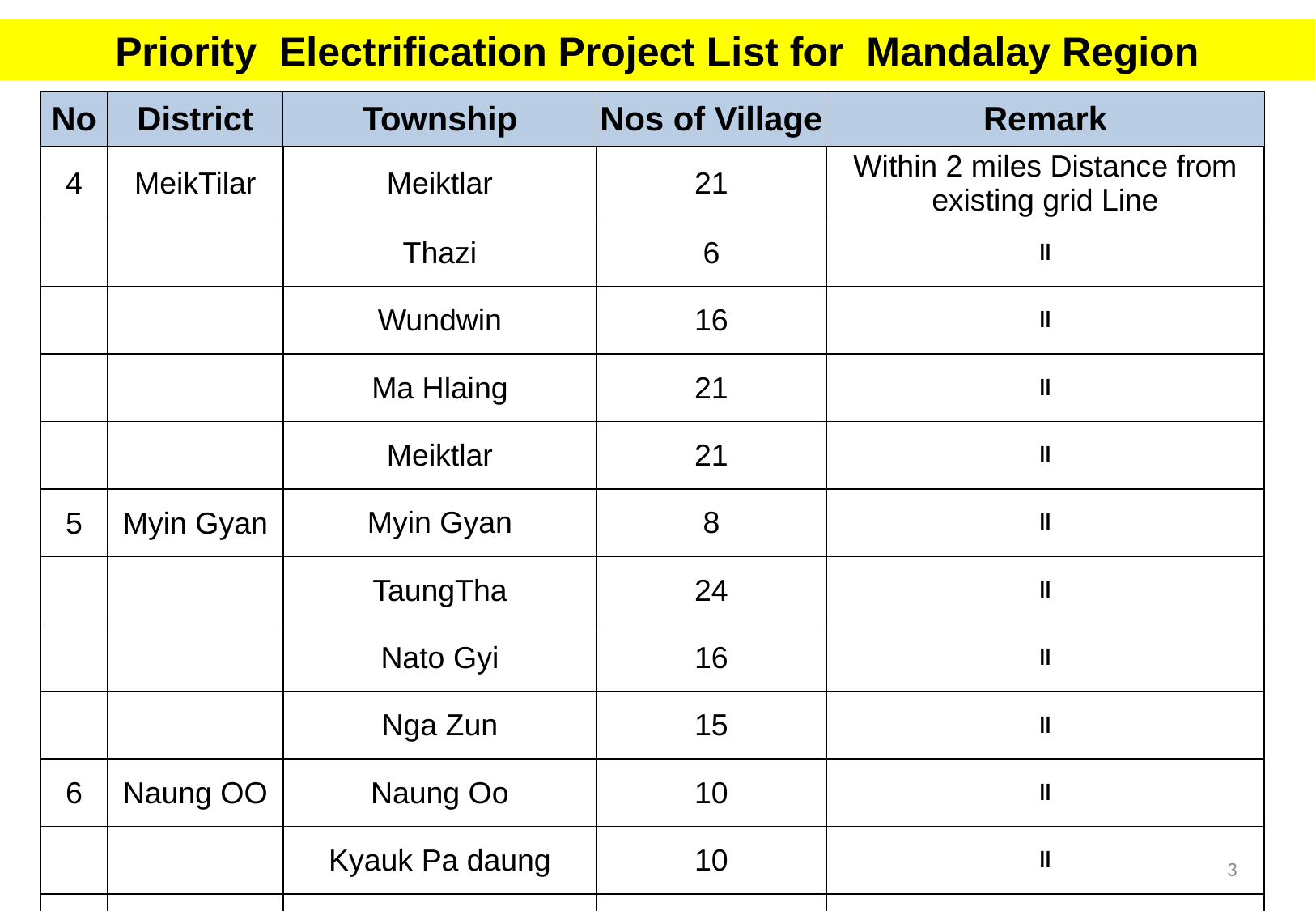

Priority  Electrification Project List for  Mandalay Region
| No | District | Township | Nos of Village | Remark |
| --- | --- | --- | --- | --- |
| 4 | MeikTilar | Meiktlar | 21 | Within 2 miles Distance from existing grid Line |
|  |  | Thazi | 6 | ။ |
|  |  | Wundwin | 16 | ။ |
|  |  | Ma Hlaing | 21 | ။ |
|  |  | Meiktlar | 21 | ။ |
| 5 | Myin Gyan | Myin Gyan | 8 | ။ |
|  |  | TaungTha | 24 | ။ |
|  |  | Nato Gyi | 16 | ။ |
|  |  | Nga Zun | 15 | ။ |
| 6 | Naung OO | Naung Oo | 10 | ။ |
|  |  | Kyauk Pa daung | 10 | ။ |
|  |  | Nga Tha Youk | 11 | ။ |
3